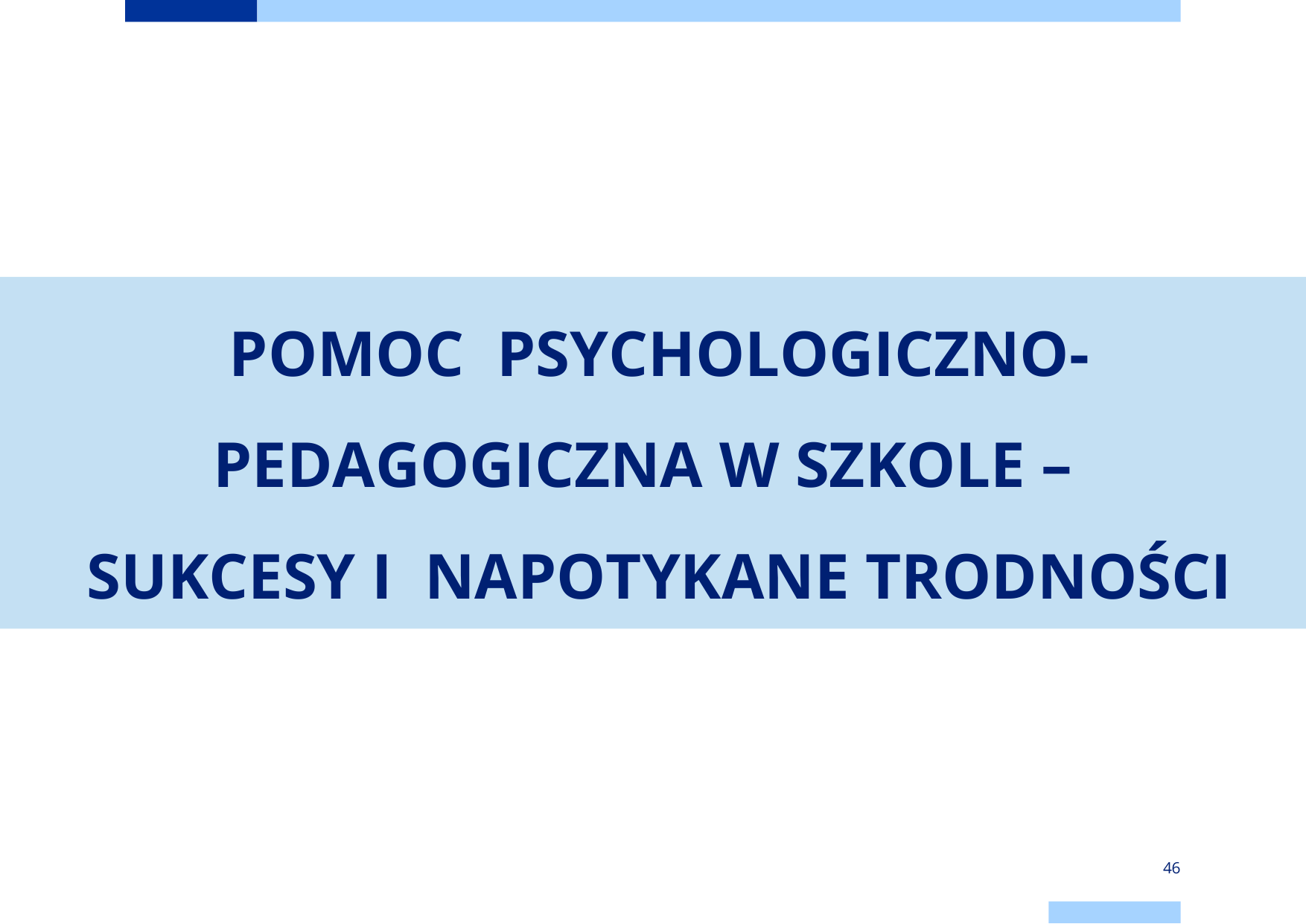

POMOC  PSYCHOLOGICZNO- PEDAGOGICZNA W SZKOLE –
SUKCESY I  NAPOTYKANE TRODNOŚCI
46